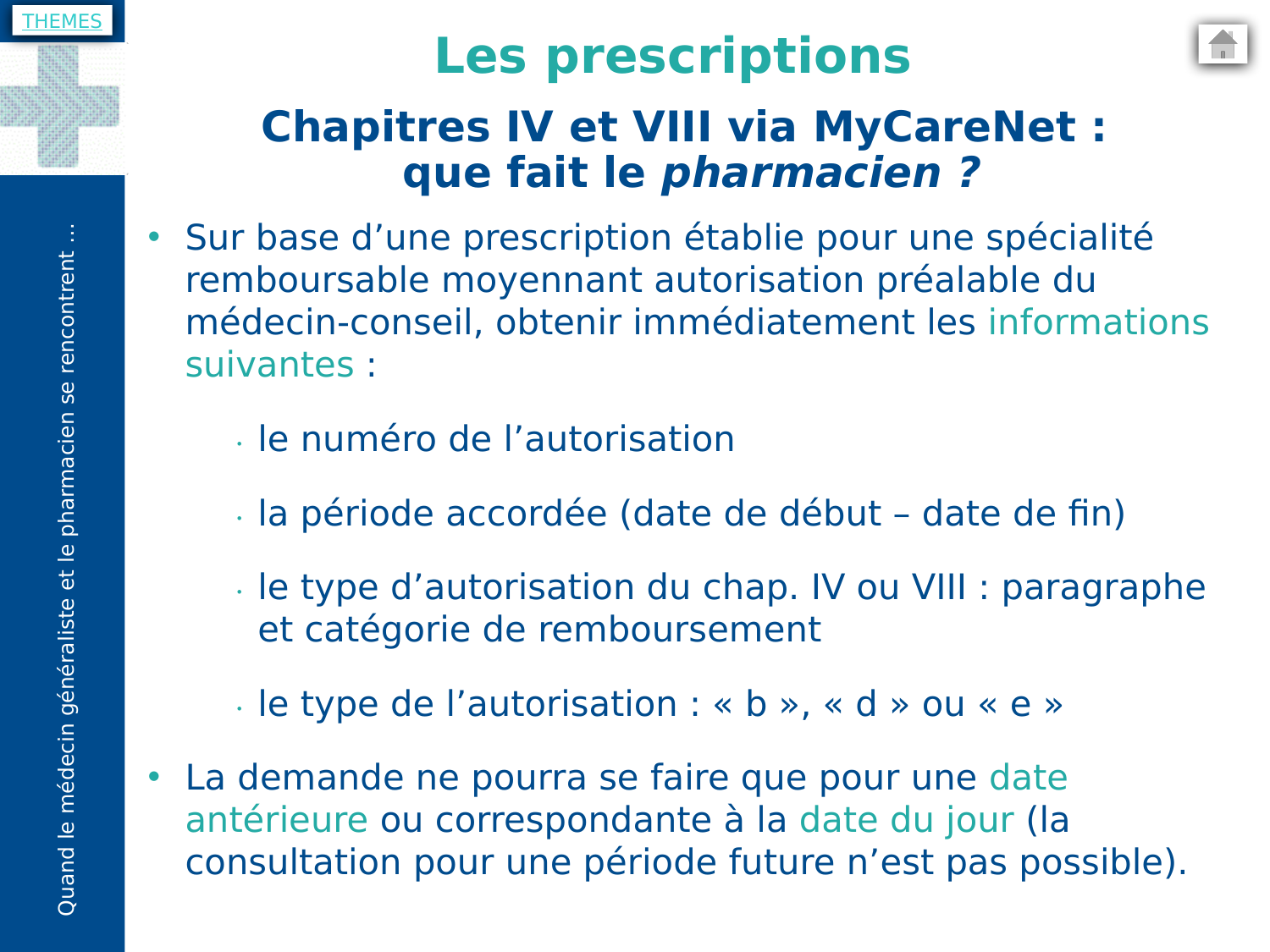

THEMES
Les prescriptions

Chapitres IV et VIII via MyCareNet :
que fait le pharmacien ?
Sur base d’une prescription établie pour une spécialité remboursable moyennant autorisation préalable du médecin-conseil, obtenir immédiatement les informations suivantes :
le numéro de l’autorisation
la période accordée (date de début – date de fin)
le type d’autorisation du chap. IV ou VIII : paragraphe et catégorie de remboursement
le type de l’autorisation : « b », « d » ou « e »
La demande ne pourra se faire que pour une date antérieure ou correspondante à la date du jour (la consultation pour une période future n’est pas possible).